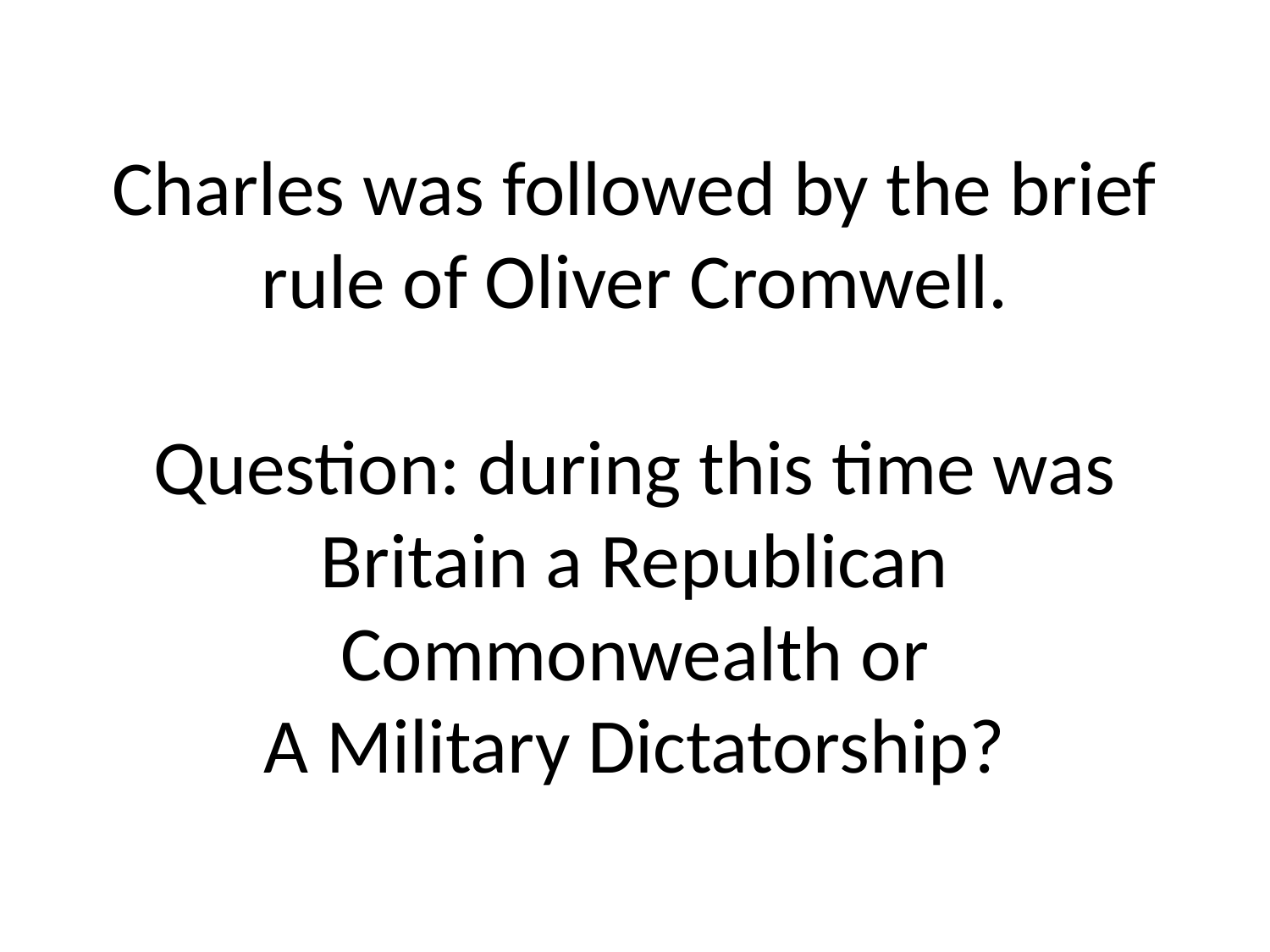

# Charles was followed by the brief rule of Oliver Cromwell. Question: during this time was Britain a Republican Commonwealth or A Military Dictatorship?